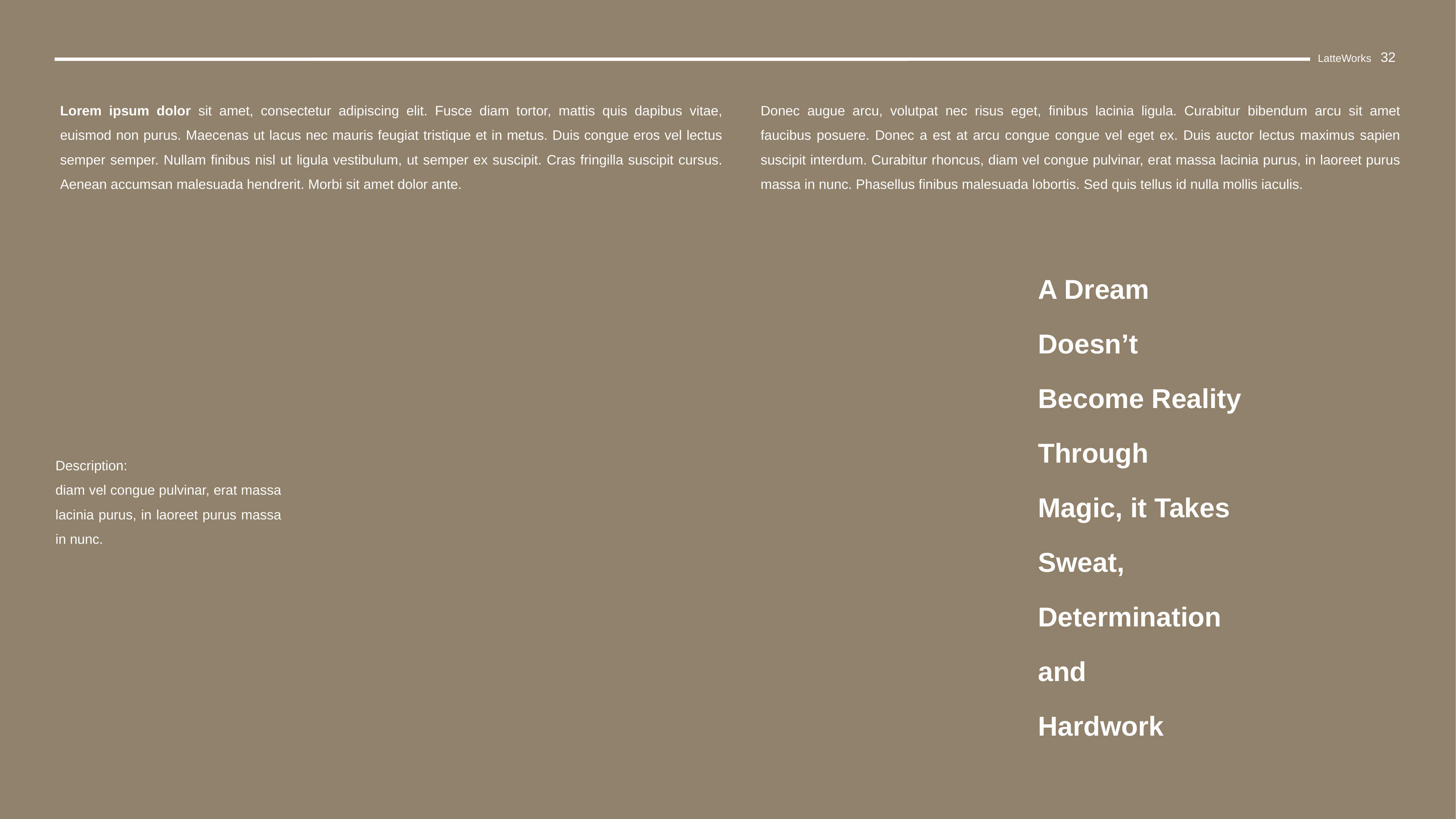

LatteWorks   32
Lorem ipsum dolor sit amet, consectetur adipiscing elit. Fusce diam tortor, mattis quis dapibus vitae, euismod non purus. Maecenas ut lacus nec mauris feugiat tristique et in metus. Duis congue eros vel lectus semper semper. Nullam finibus nisl ut ligula vestibulum, ut semper ex suscipit. Cras fringilla suscipit cursus. Aenean accumsan malesuada hendrerit. Morbi sit amet dolor ante.
Donec augue arcu, volutpat nec risus eget, finibus lacinia ligula. Curabitur bibendum arcu sit amet faucibus posuere. Donec a est at arcu congue congue vel eget ex. Duis auctor lectus maximus sapien suscipit interdum. Curabitur rhoncus, diam vel congue pulvinar, erat massa lacinia purus, in laoreet purus massa in nunc. Phasellus finibus malesuada lobortis. Sed quis tellus id nulla mollis iaculis.

A Dream
Doesn’t
Become Reality
Through
Magic, it Takes
Sweat,
Determination
and
Hardwork
Description:
diam vel congue pulvinar, erat massa lacinia purus, in laoreet purus massa in nunc.